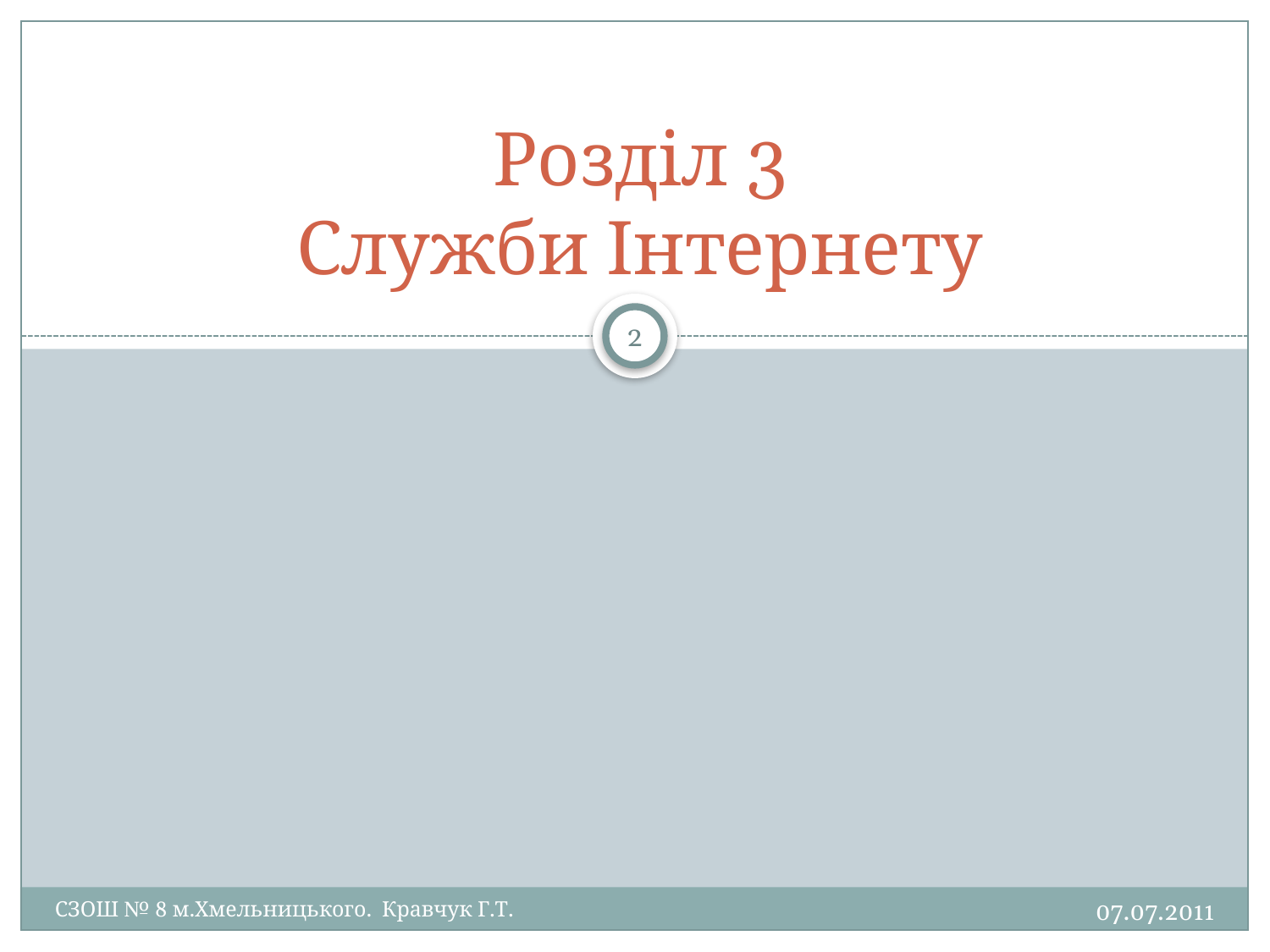

# Розділ 3 Служби Інтернету
2
07.07.2011
СЗОШ № 8 м.Хмельницького.  Кравчук Г.Т.